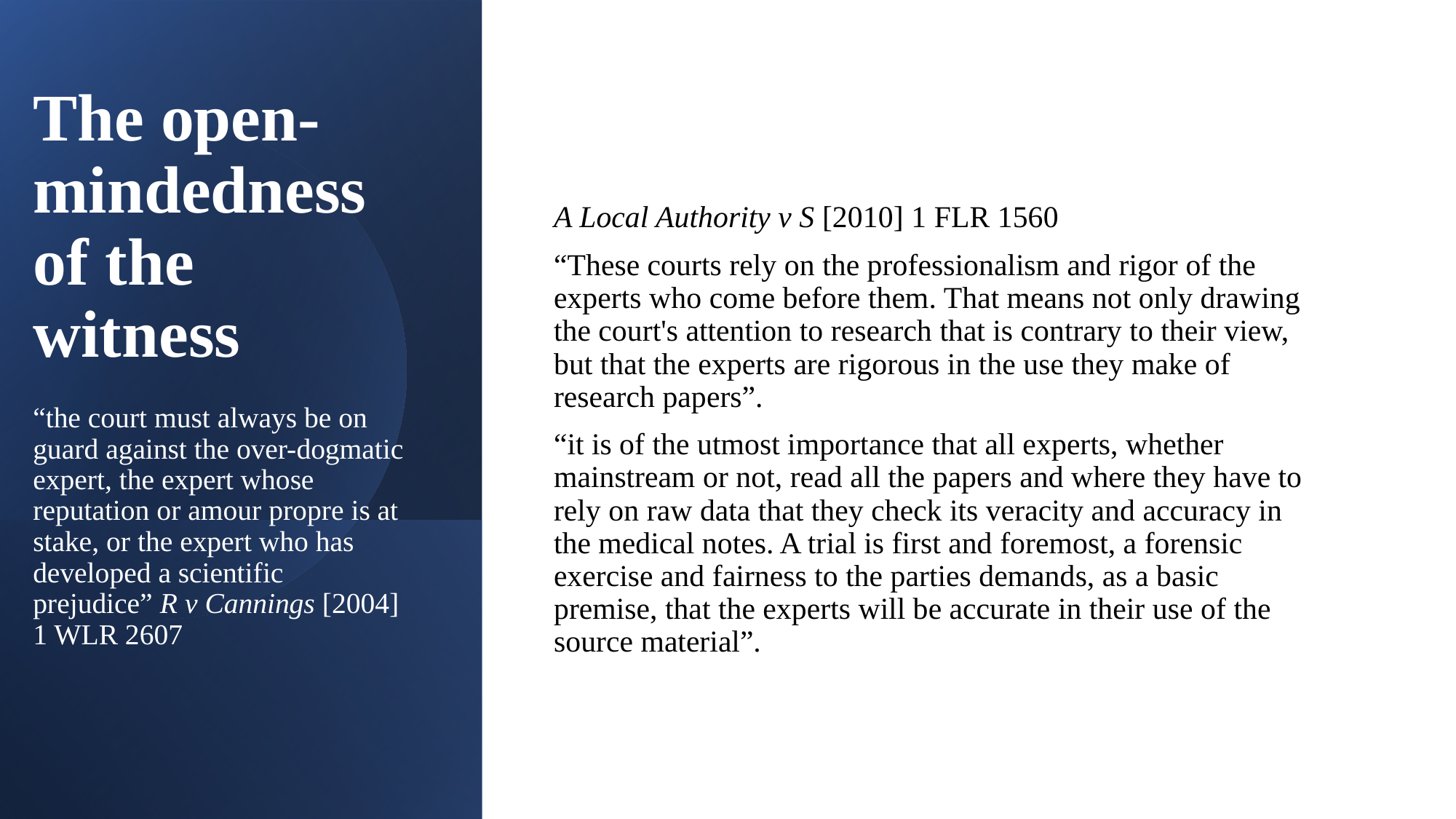

# The open-mindedness of the witness “the court must always be on guard against the over-dogmatic expert, the expert whose reputation or amour propre is at stake, or the expert who has developed a scientific prejudice” R v Cannings [2004] 1 WLR 2607

A Local Authority v S [2010] 1 FLR 1560
“These courts rely on the professionalism and rigor of the experts who come before them. That means not only drawing the court's attention to research that is contrary to their view, but that the experts are rigorous in the use they make of research papers”.
“it is of the utmost importance that all experts, whether mainstream or not, read all the papers and where they have to rely on raw data that they check its veracity and accuracy in the medical notes. A trial is first and foremost, a forensic exercise and fairness to the parties demands, as a basic premise, that the experts will be accurate in their use of the source material”.